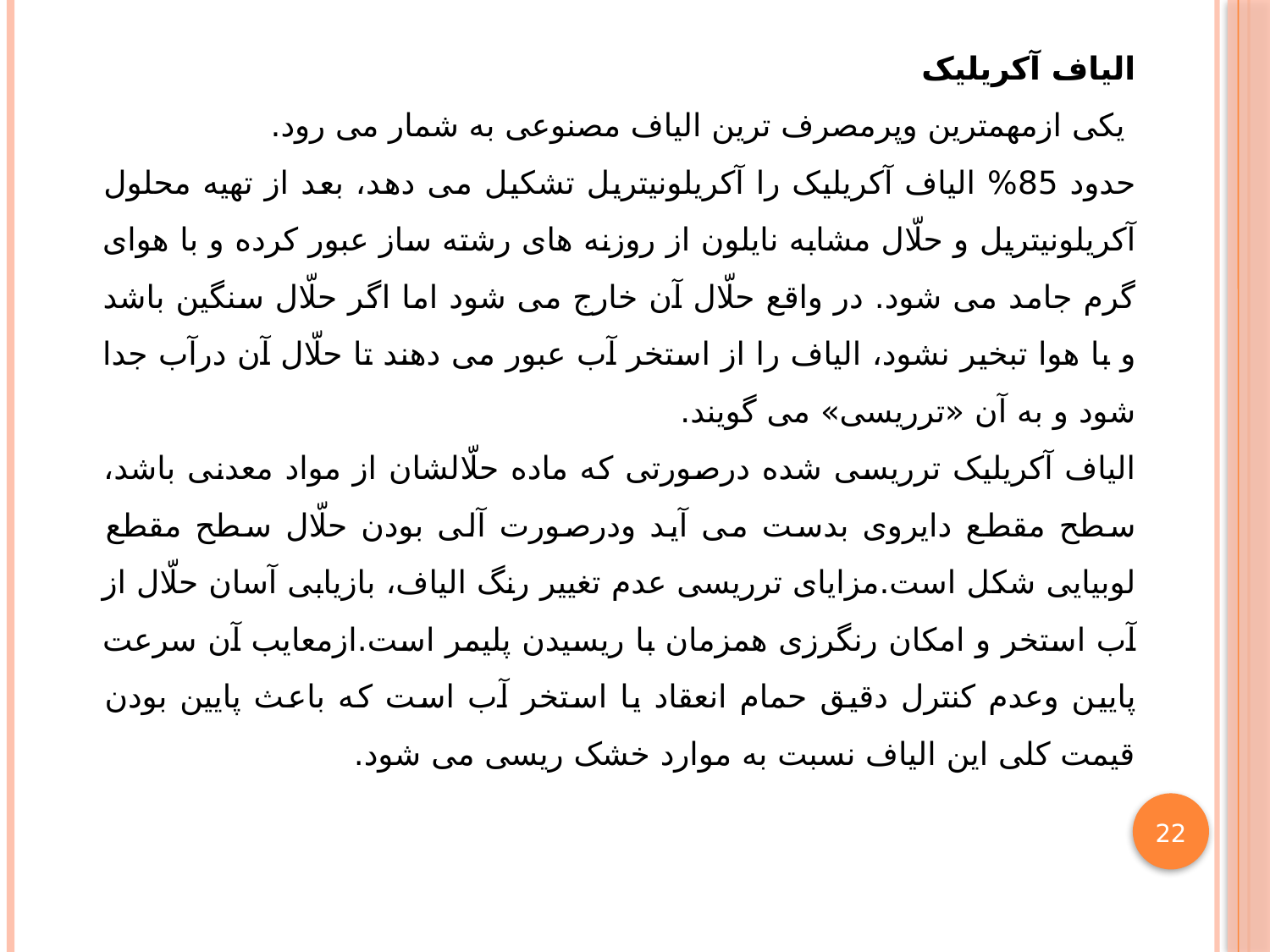

الیاف آکریلیک
 یکی ازمهمترین وپرمصرف ترین الیاف مصنوعی به شمار می رود.
حدود 85% الیاف آکریلیک را آکریلونیتریل تشکیل می دهد، بعد از تهیه محلول آکریلونیتریل و حلّال مشابه نایلون از روزنه های رشته ساز عبور کرده و با هوای گرم جامد می شود. در واقع حلّال آ‌ن خارج می شود اما اگر حلّال سنگین باشد و با هوا تبخیر نشود، الیاف را از استخر آب عبور می دهند تا حلّال آن درآب جدا شود و به آ‌ن «ترریسی» می گویند.
الیاف آکریلیک ترریسی شده درصورتی که ماده حلّالشان از مواد معدنی باشد، سطح مقطع دایروی بدست می آید ودرصورت آلی بودن حلّال سطح مقطع لوبیایی شکل است.مزایای ترریسی عدم تغییر رنگ الیاف، بازیابی آسان حلّال از آ‌ب استخر و امکان رنگرزی همزمان با ریسیدن پلیمر است.ازمعایب آن سرعت پایین وعدم کنترل دقیق حمام انعقاد یا استخر آب است که باعث پایین بودن قیمت کلی این الیاف نسبت به موارد خشک ریسی می شود.

22